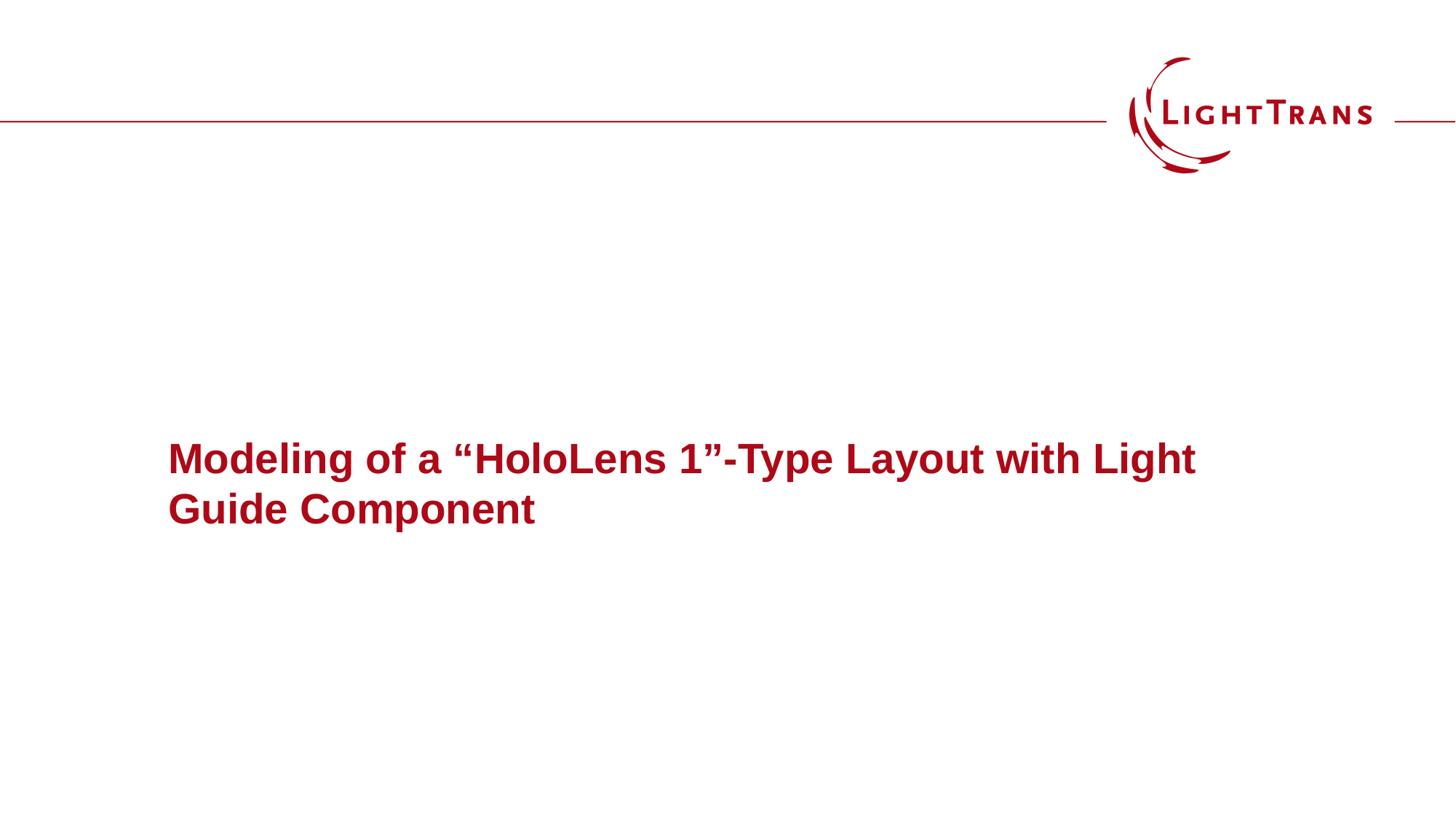

# Modeling of a “HoloLens 1”-Type Layout with Light Guide Component